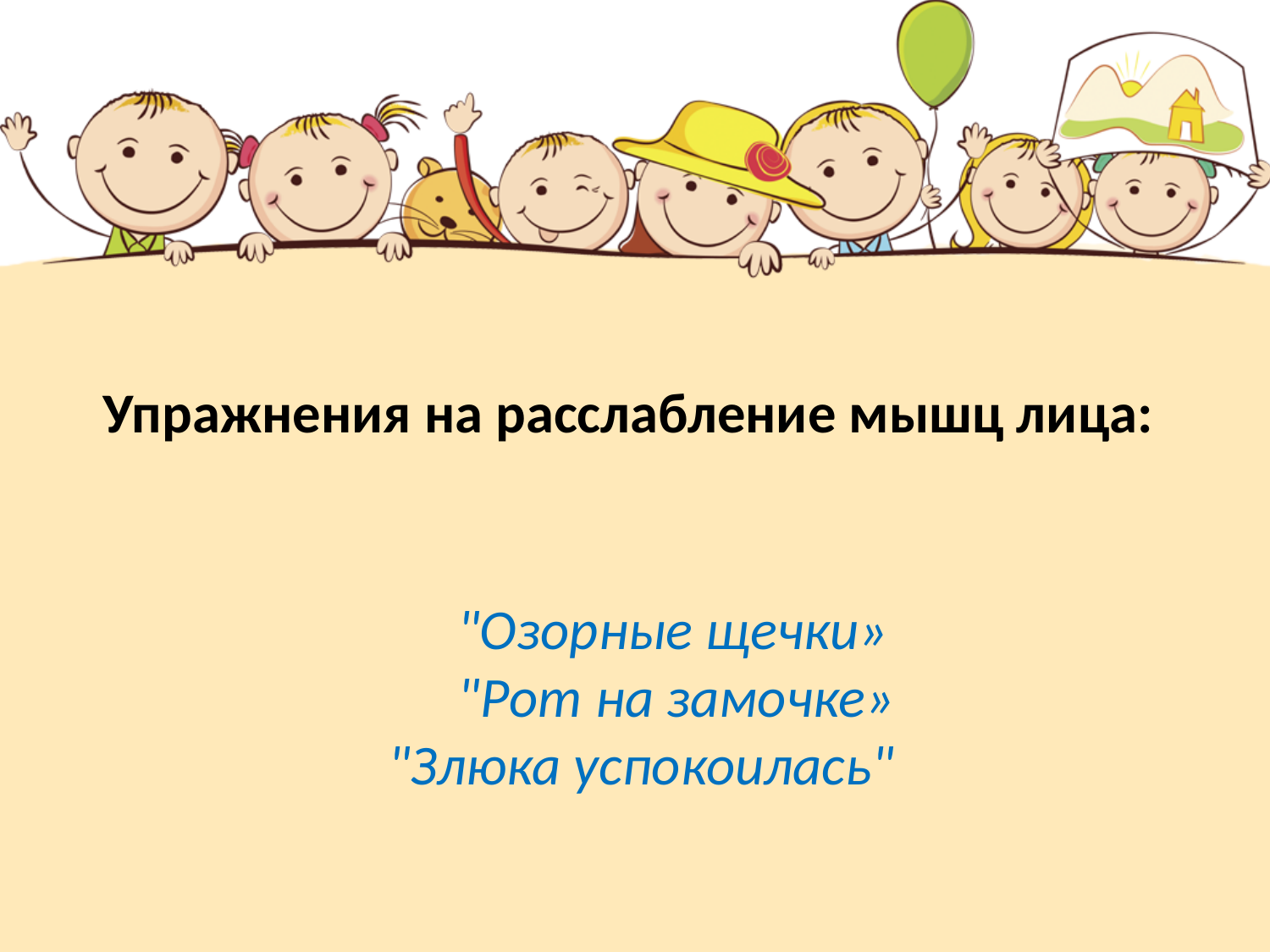

# Упражнения на расслабление мышц лица:

      "Озорные щечки»
                              "Рот на замочке»
 "Злюка успокоилась"